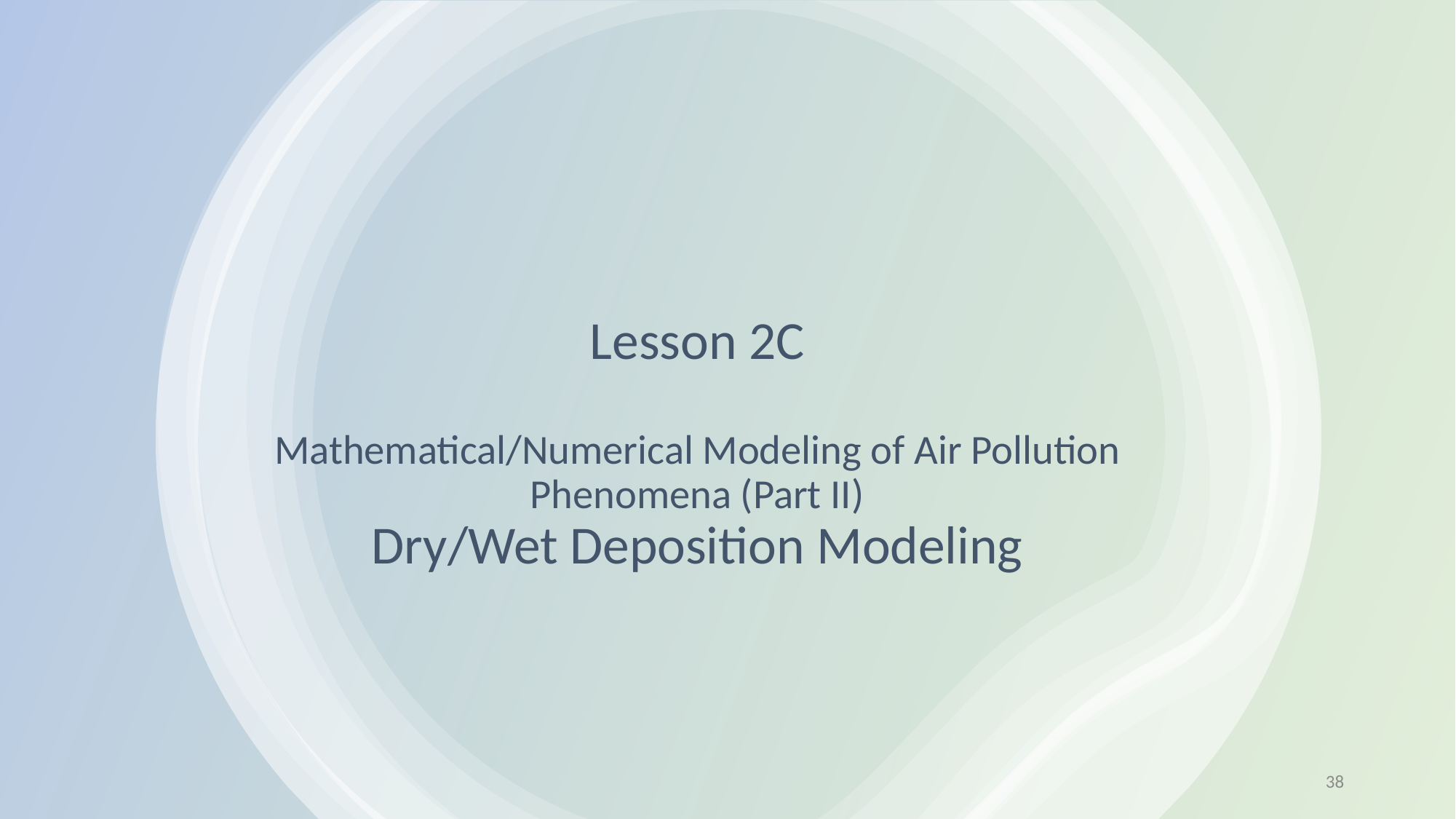

# Lesson 2C Mathematical/Numerical Modeling of Air Pollution Phenomena (Part II) Dry/Wet Deposition Modeling
38